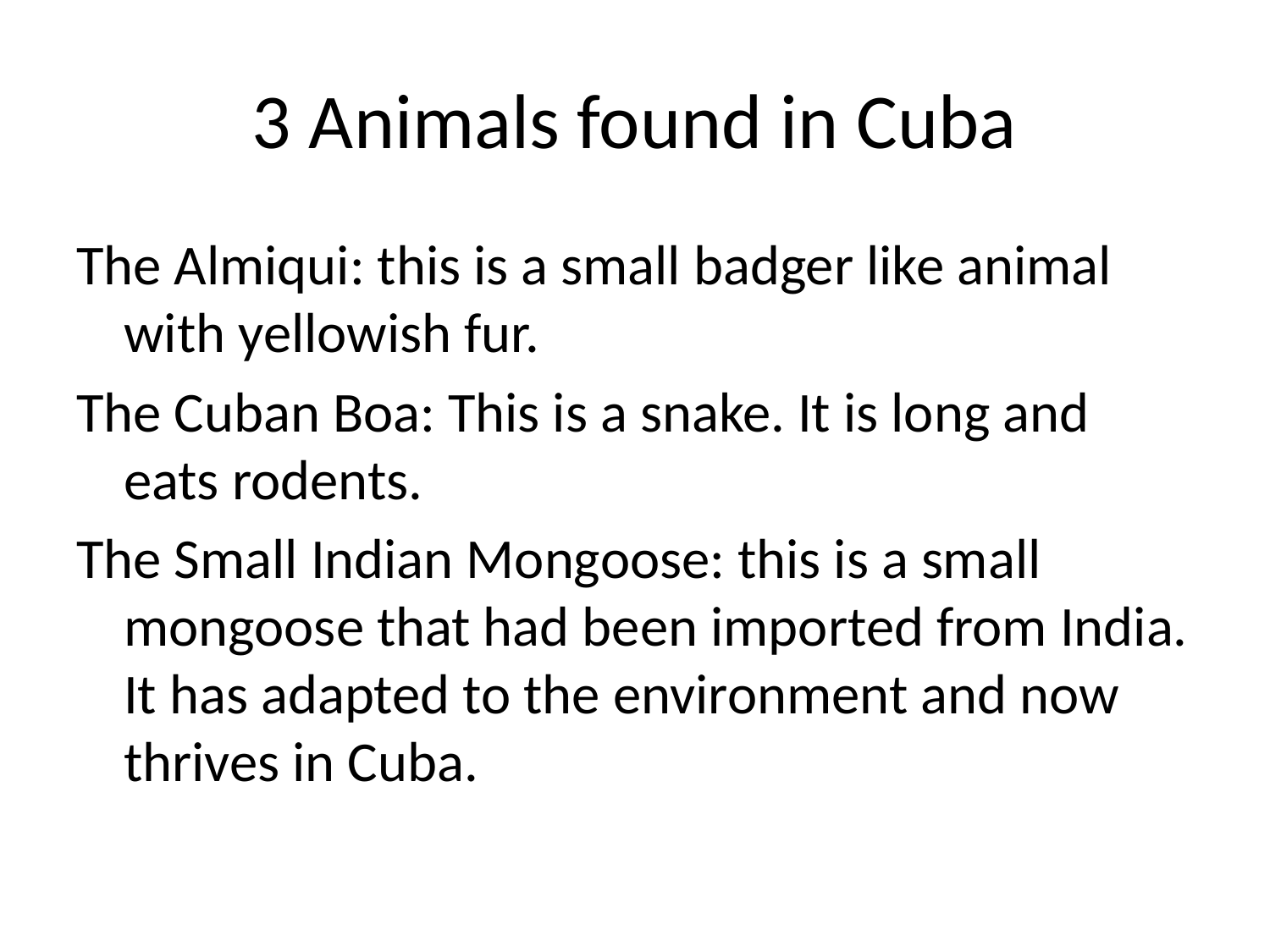

# 3 Animals found in Cuba
The Almiqui: this is a small badger like animal with yellowish fur.
The Cuban Boa: This is a snake. It is long and eats rodents.
The Small Indian Mongoose: this is a small mongoose that had been imported from India. It has adapted to the environment and now thrives in Cuba.